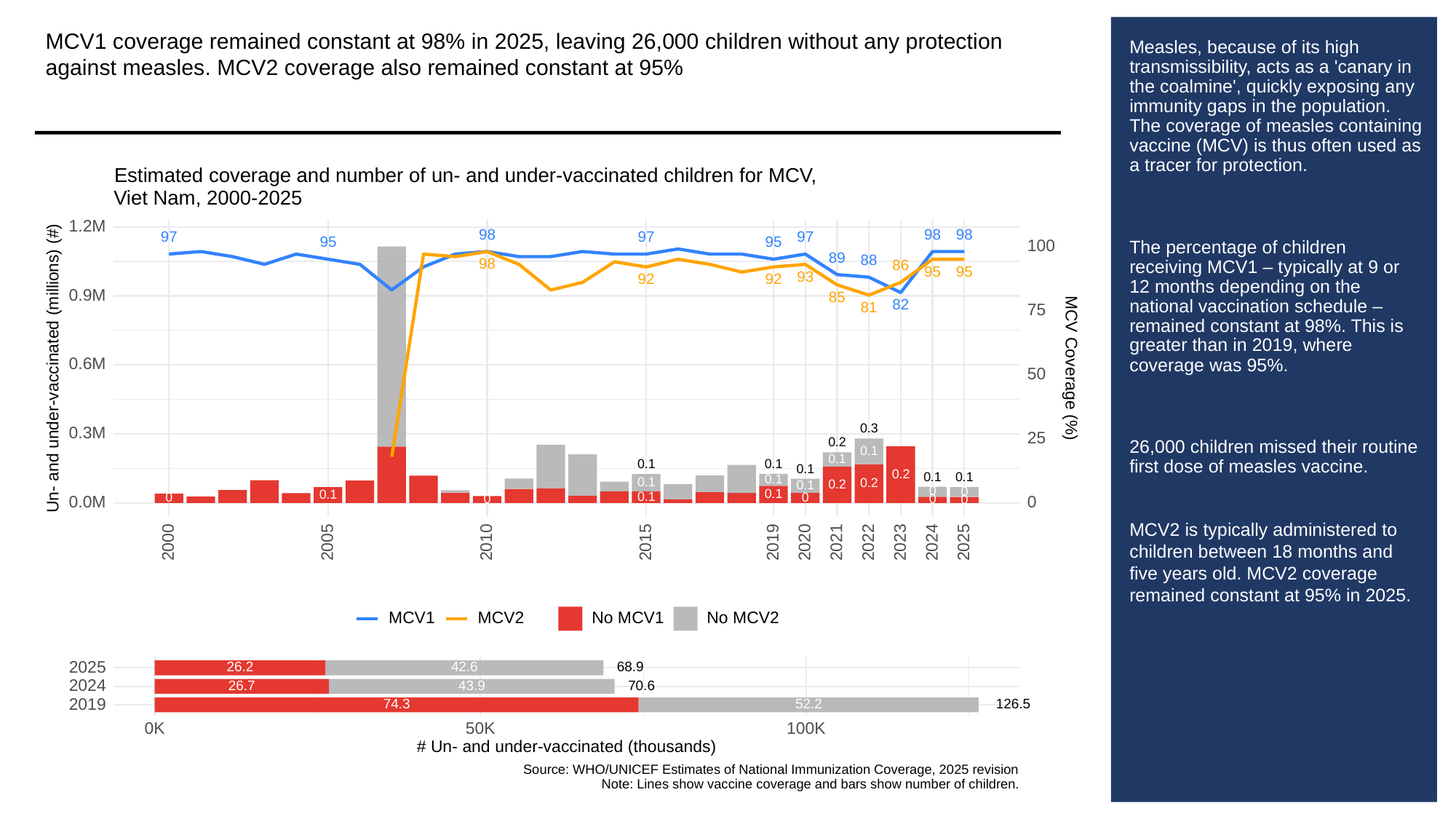

MCV1 coverage remained constant at 98% in 2025, leaving 26,000 children without any protection against measles. MCV2 coverage also remained constant at 95%
# Measles, because of its high transmissibility, acts as a 'canary in the coalmine', quickly exposing any immunity gaps in the population. The coverage of measles containing vaccine (MCV) is thus often used as a tracer for protection.

The percentage of children receiving MCV1 – typically at 9 or 12 months depending on the national vaccination schedule – remained constant at 98%. This is greater than in 2019, where coverage was 95%.

26,000 children missed their routine first dose of measles vaccine.

MCV2 is typically administered to children between 18 months and five years old. MCV2 coverage remained constant at 95% in 2025.

Estimated coverage and number of un- and under-vaccinated children for MCV,
Viet Nam, 2000-2025

1.2M

98
98
98
97
97
97
95
95
100

89
88
98
86

95
95
93
92
92
0.9M
85

82
81
75

0.6M
Un- and under-vaccinated (millions) (#)
MCV Coverage (%)

50

0.3
0.3M
25

0.2

0.1

0.1
0.1
0.1

0.1

0.2
0.1
0.1

0.1

0.1

0.2
0.2

0.1

0

0

0.1

0.1

0.1

0

0

0
0
0

0.0M
0

2023
2000
2005
2010
2015
2019
2020
2021
2022
2024
2025

MCV1
MCV2
No MCV1
No MCV2

2025
26.2
42.6
68.9

2024
43.9
26.7
70.6

2019
74.3
52.2
126.5

0K
50K
100K
# Un- and under-vaccinated (thousands)
Source: WHO/UNICEF Estimates of National Immunization Coverage, 2025 revision
Note: Lines show vaccine coverage and bars show number of children.